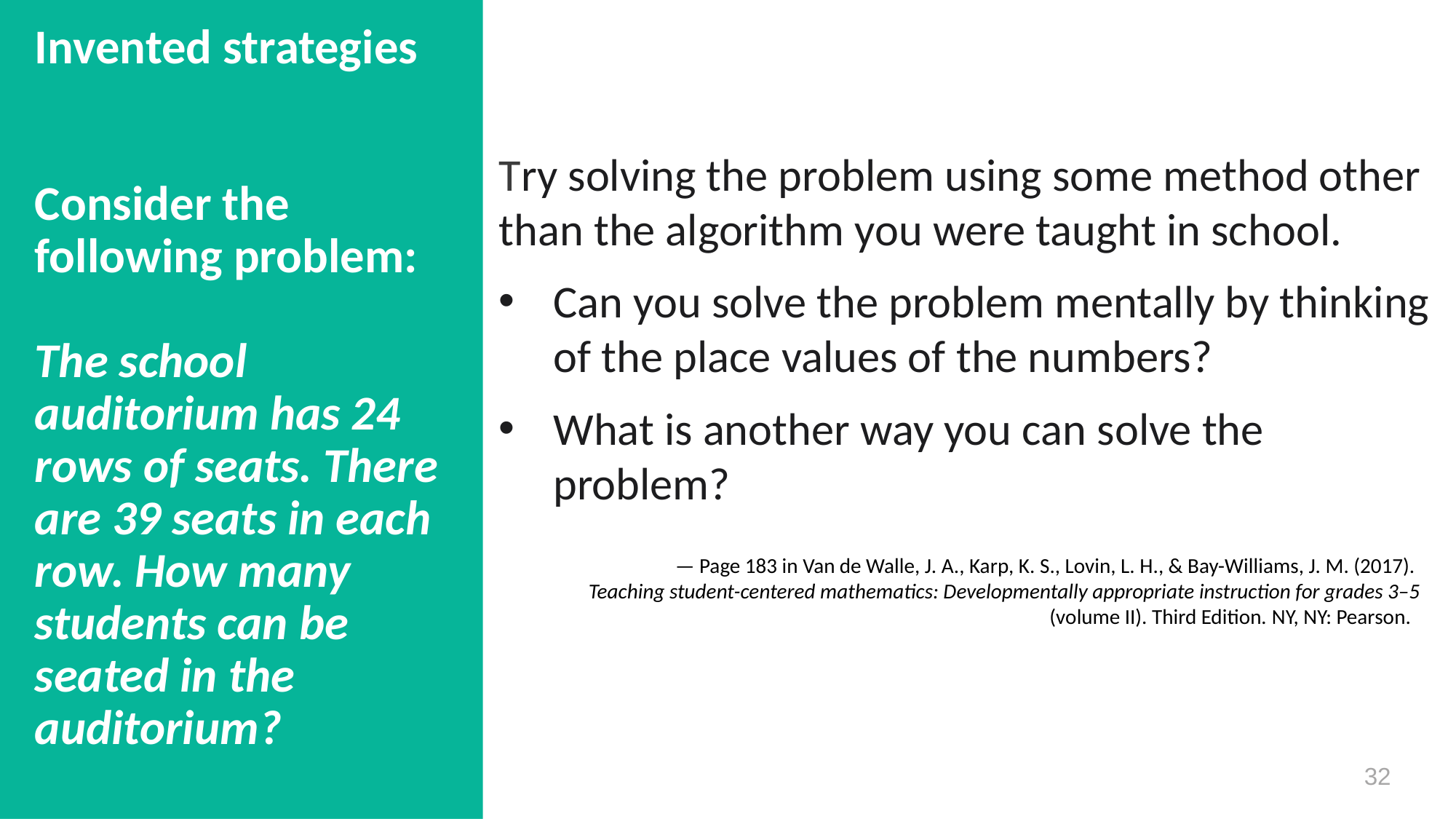

# Invented strategies Consider the following problem: The school auditorium has 24 rows of seats. There are 39 seats in each row. How many students can be seated in the auditorium?
Try solving the problem using some method other than the algorithm you were taught in school.
Can you solve the problem mentally by thinking of the place values of the numbers?
What is another way you can solve the problem?
 — Page 183 in Van de Walle, J. A., Karp, K. S., Lovin, L. H., & Bay-Williams, J. M. (2017).
Teaching student-centered mathematics: Developmentally appropriate instruction for grades 3–5
(volume II). Third Edition. NY, NY: Pearson.
32